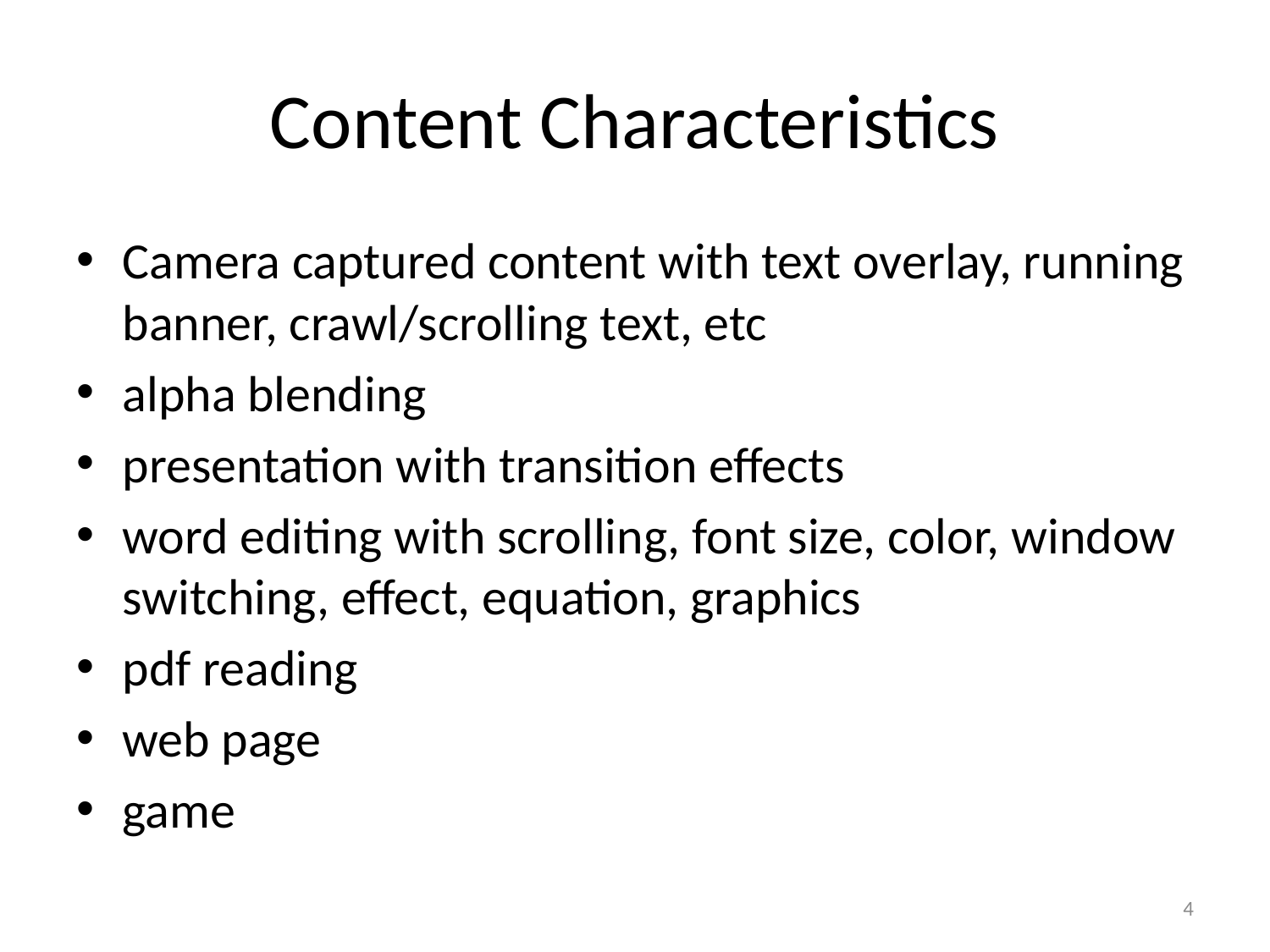

# Content Characteristics
Camera captured content with text overlay, running banner, crawl/scrolling text, etc
alpha blending
presentation with transition effects
word editing with scrolling, font size, color, window switching, effect, equation, graphics
pdf reading
web page
game

4